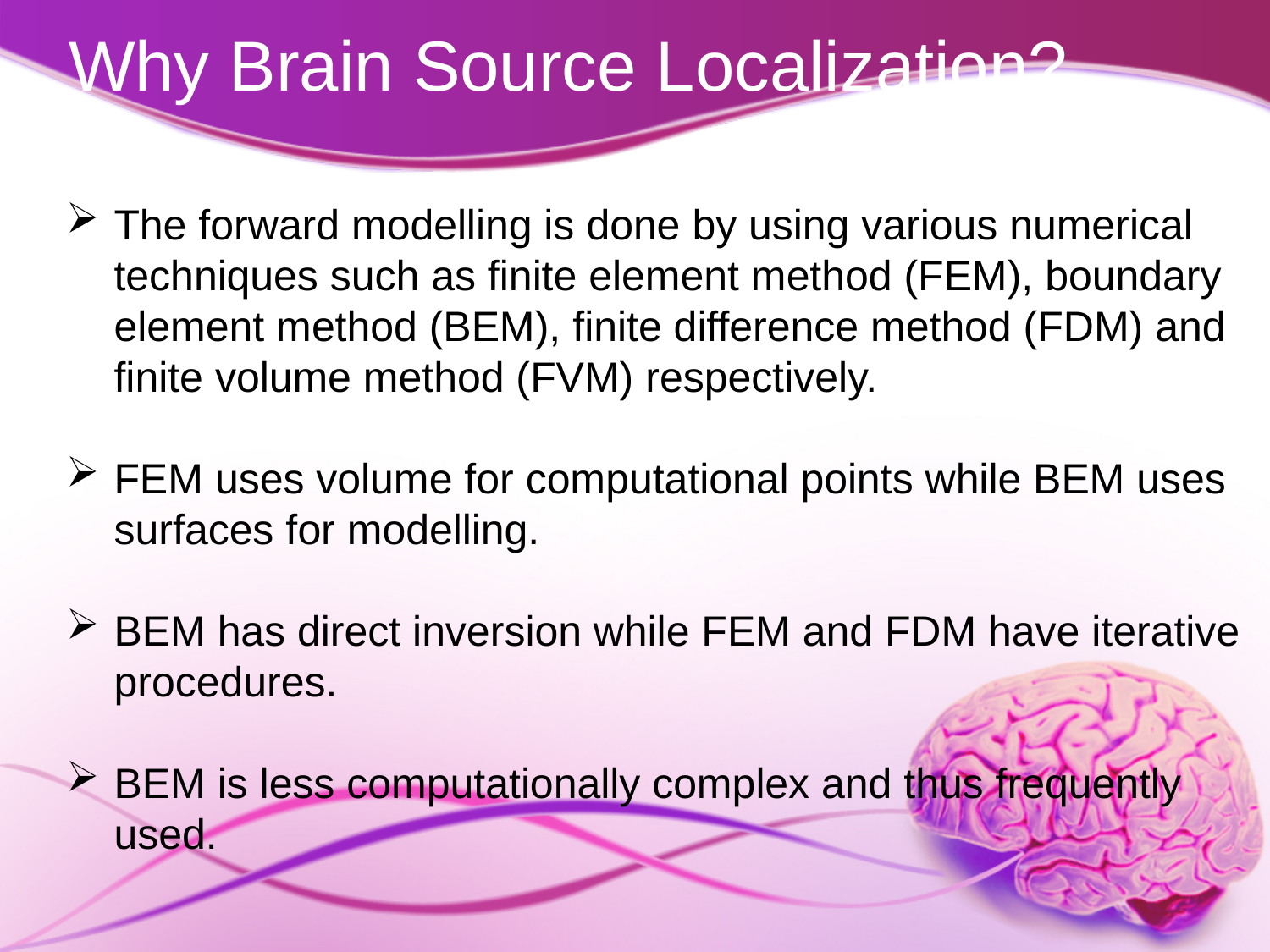

# Why Brain Source Localization?

The forward modelling is done by using various numerical techniques such as finite element method (FEM), boundary element method (BEM), finite difference method (FDM) and finite volume method (FVM) respectively.

FEM uses volume for computational points while BEM uses surfaces for modelling.

BEM has direct inversion while FEM and FDM have iterative procedures.

BEM is less computationally complex and thus frequently used.